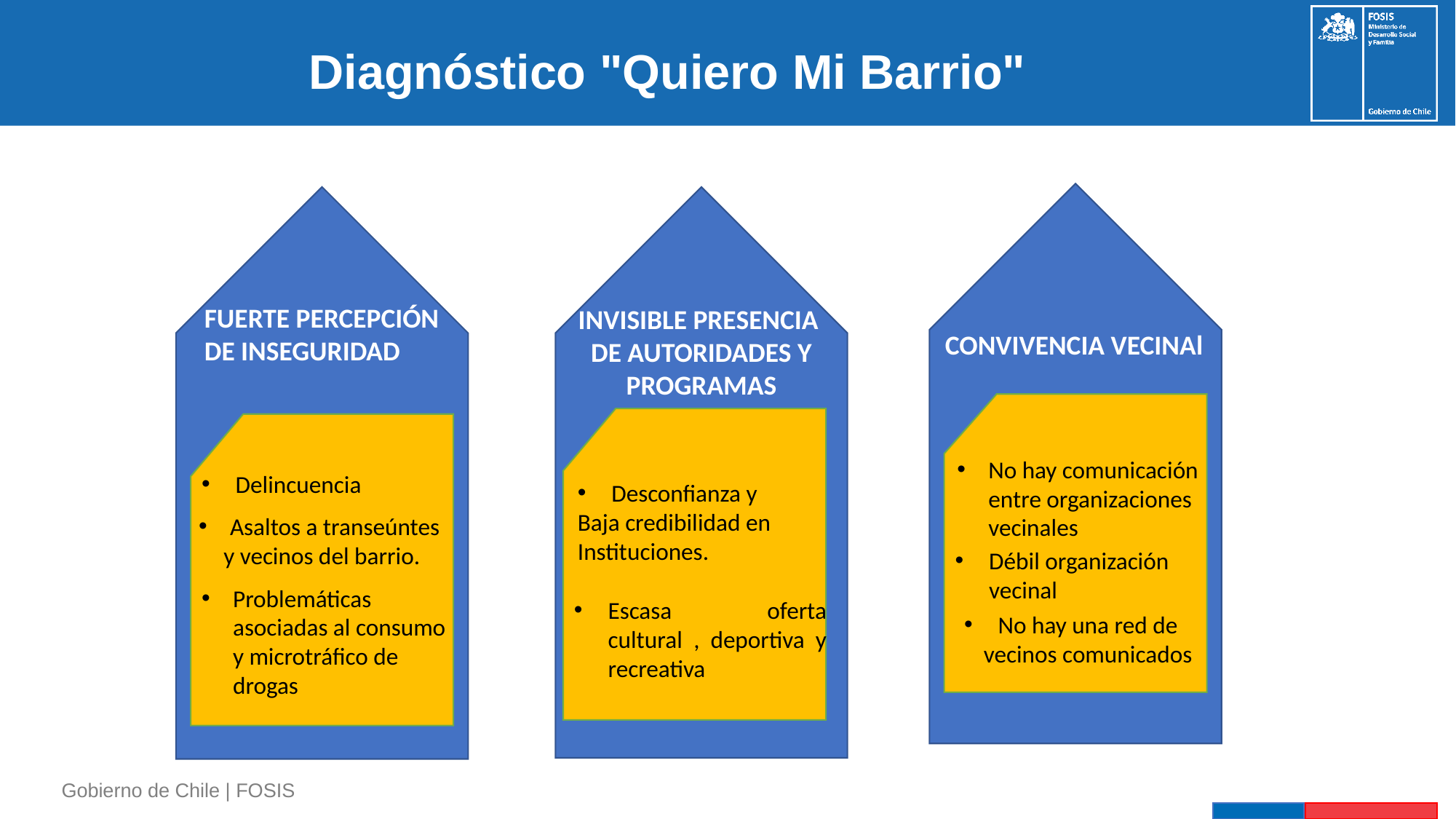

# Diagnóstico "Quiero Mi Barrio"
FUERTE PERCEPCIÓN
DE INSEGURIDAD
INVISIBLE PRESENCIA
DE AUTORIDADES Y PROGRAMAS

CONVIVENCIA VECINAl

No hay comunicación entre organizaciones vecinales
Delincuencia
Desconfianza y
Baja credibilidad en Instituciones.

Asaltos a transeúntes
y vecinos del barrio.
Débil organización vecinal
Problemáticas asociadas al consumo y microtráfico de drogas
Escasa oferta cultural , deportiva y recreativa
No hay una red de vecinos comunicados